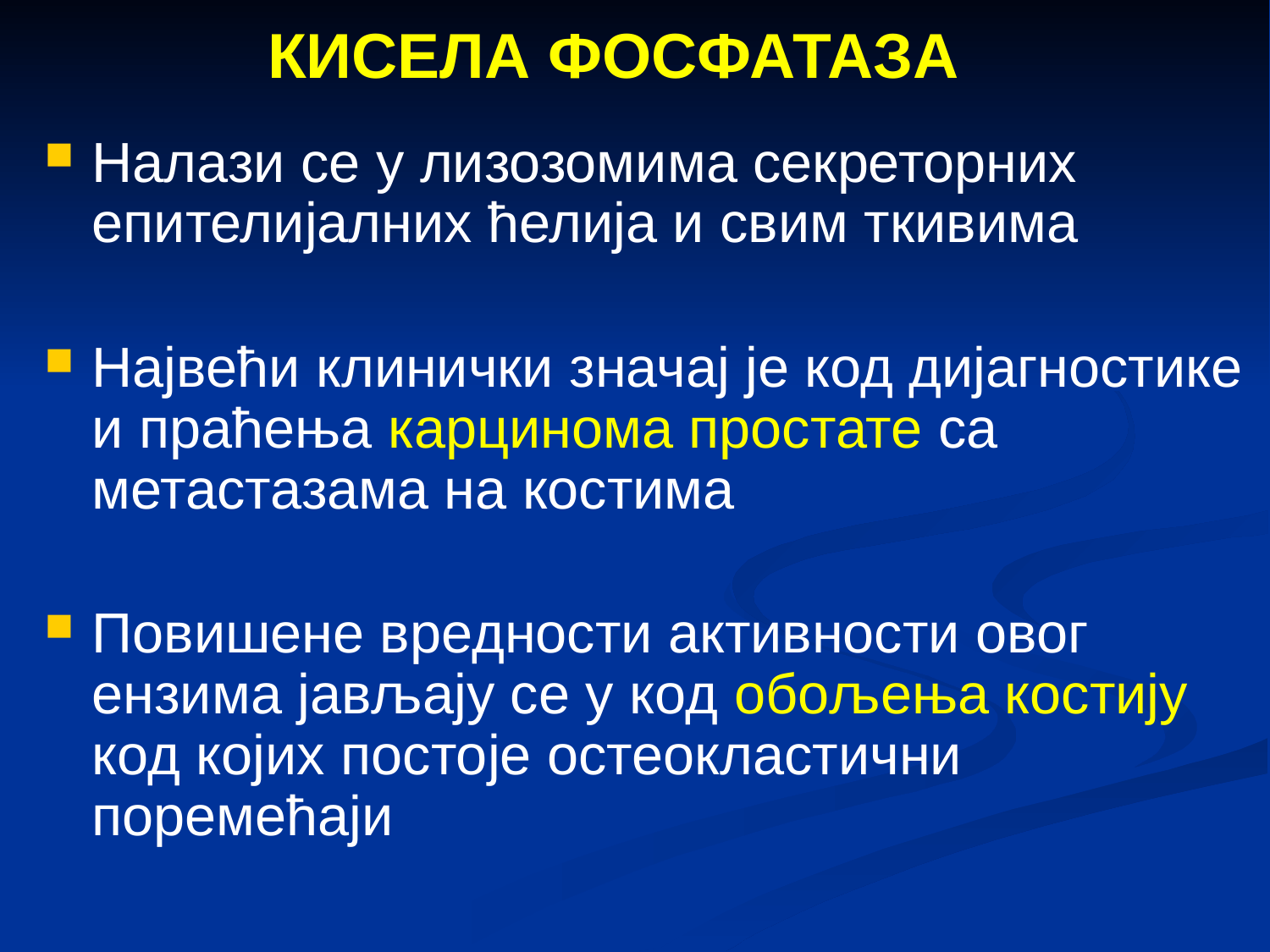

# КИСЕЛА ФОСФАТАЗА
Налази се у лизозомима секреторних епителијалних ћелија и свим ткивима

Највећи клинички значај је код дијагностике и праћења карцинома простате са метастазама на костима

Повишене вредности активности овог ензима јављају се у код обољења костију код којих постоје остеокластични поремећаји